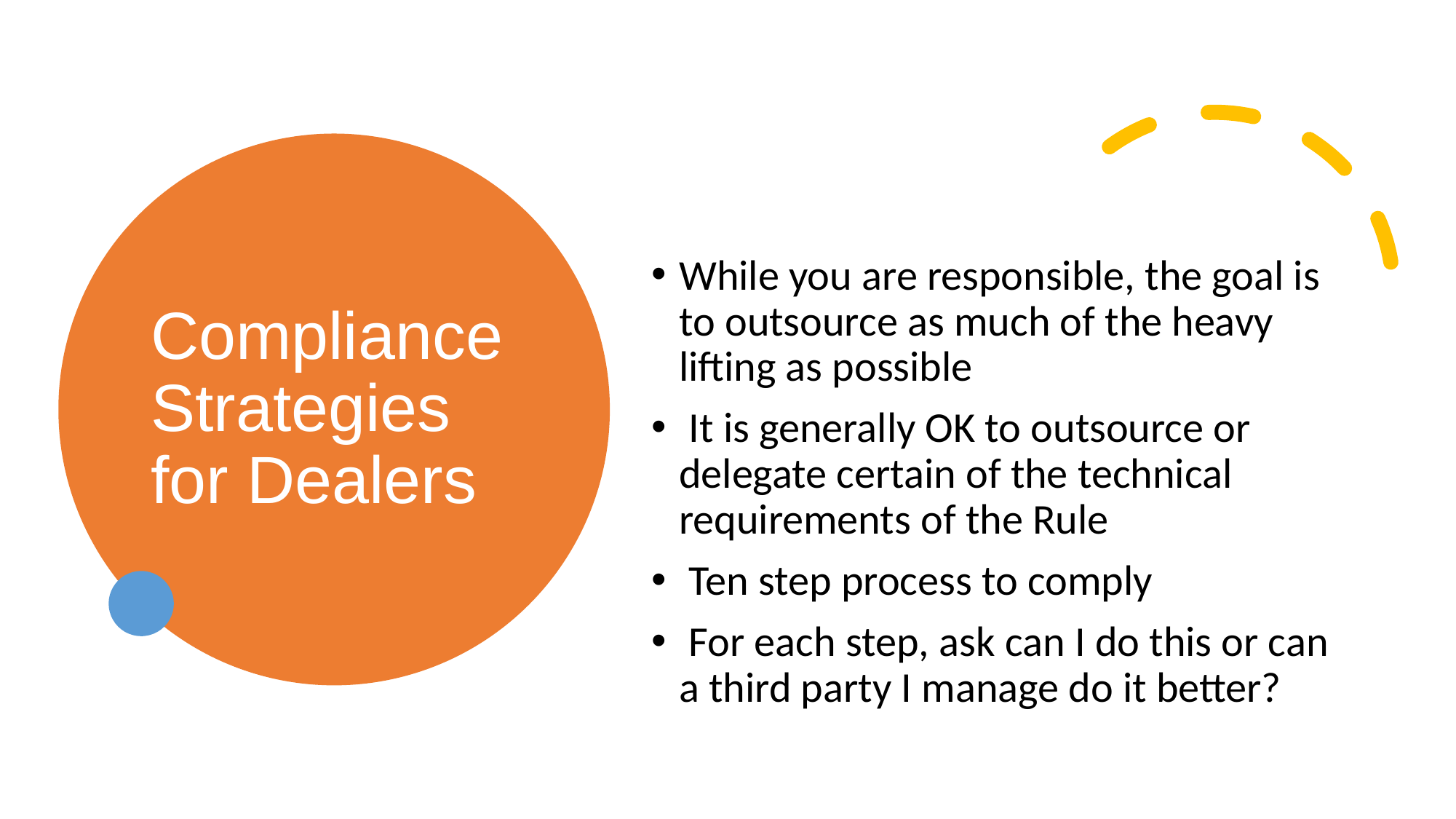

# Compliance Strategies for Dealers
While you are responsible, the goal is to outsource as much of the heavy lifting as possible
 It is generally OK to outsource or delegate certain of the technical requirements of the Rule
 Ten step process to comply
 For each step, ask can I do this or can a third party I manage do it better?